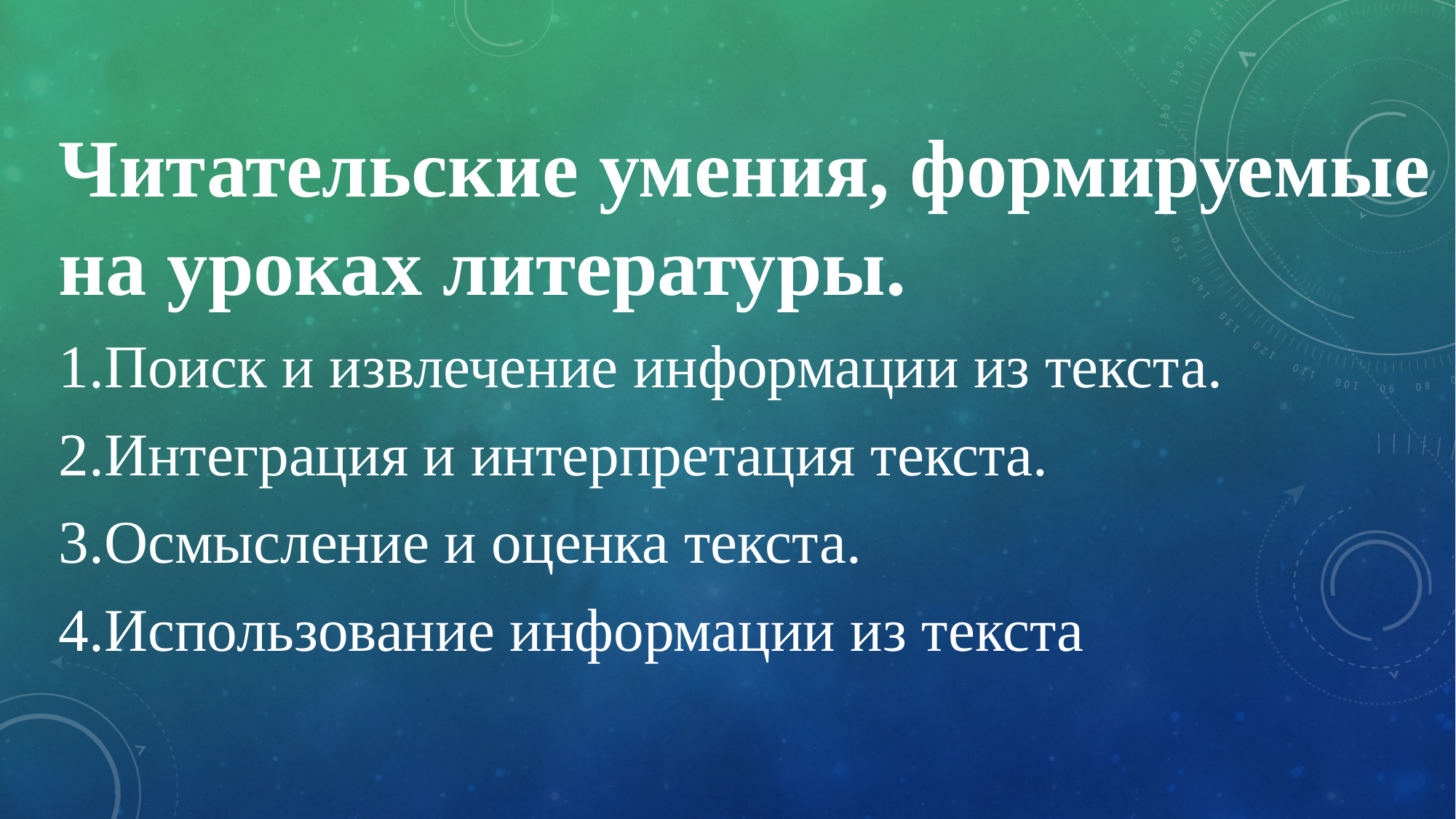

Читательские умения, формируемые на уроках литературы.
1.Поиск и извлечение информации из текста.
2.Интеграция и интерпретация текста.
3.Осмысление и оценка текста.
4.Использование информации из текста